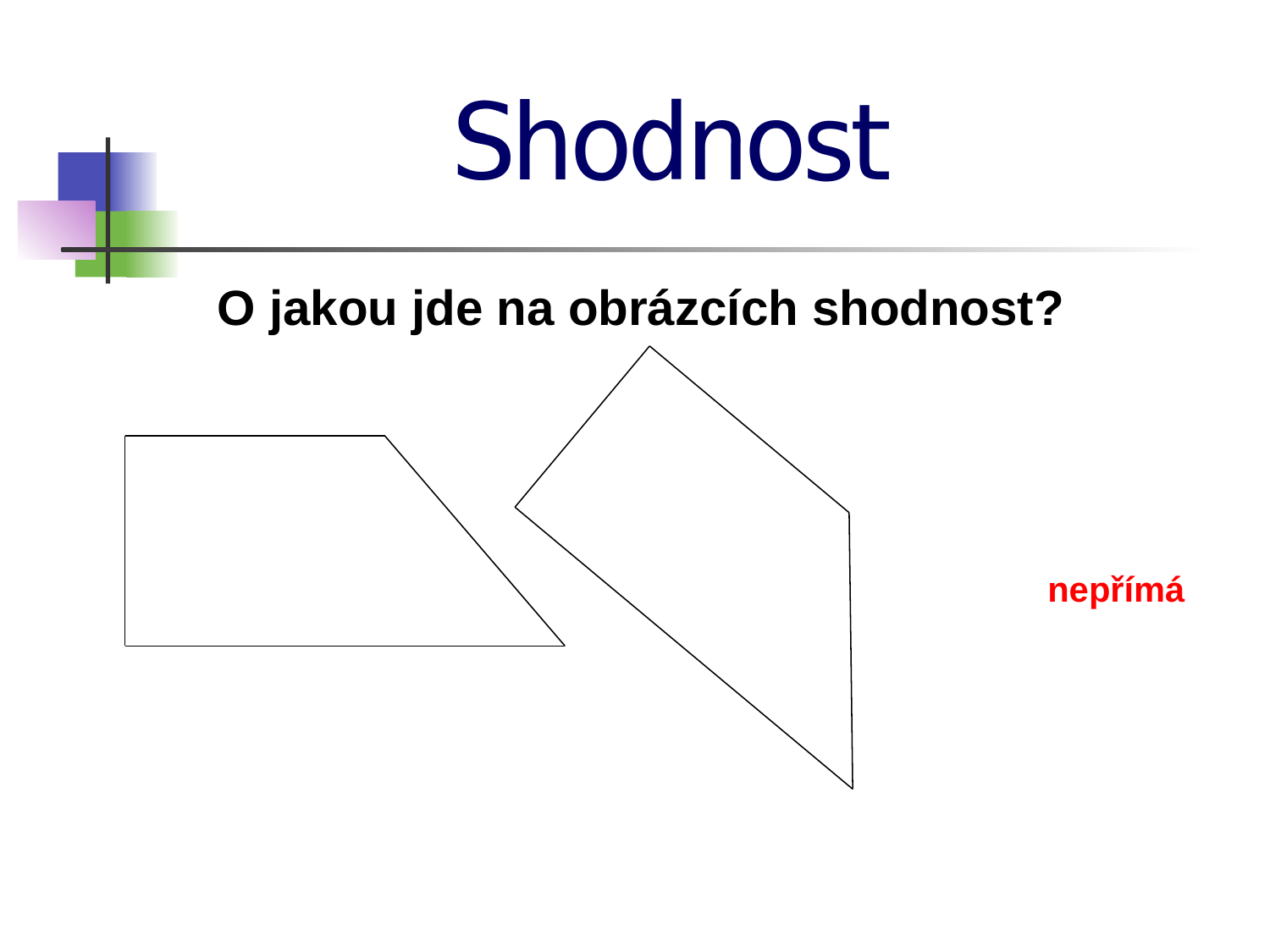

Shodnost
O jakou jde na obrázcích shodnost?
nepřímá